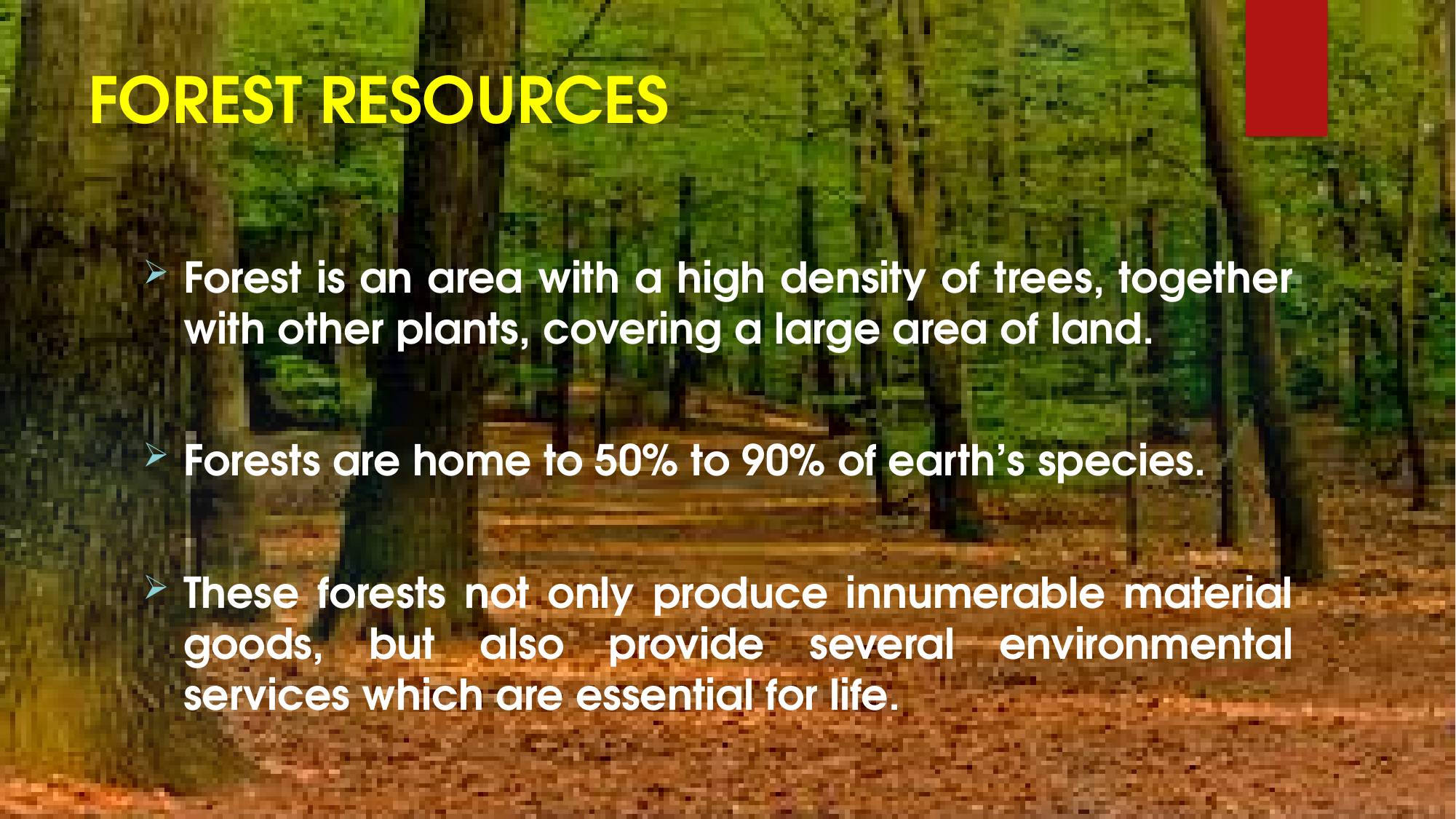

# FOREST RESOURCES
Forest is an area with a high density of trees, together with other plants, covering a large area of land.

Forests are home to 50% to 90% of earth’s species.

These forests not only produce innumerable material goods, but also provide several environmental services which are essential for life.